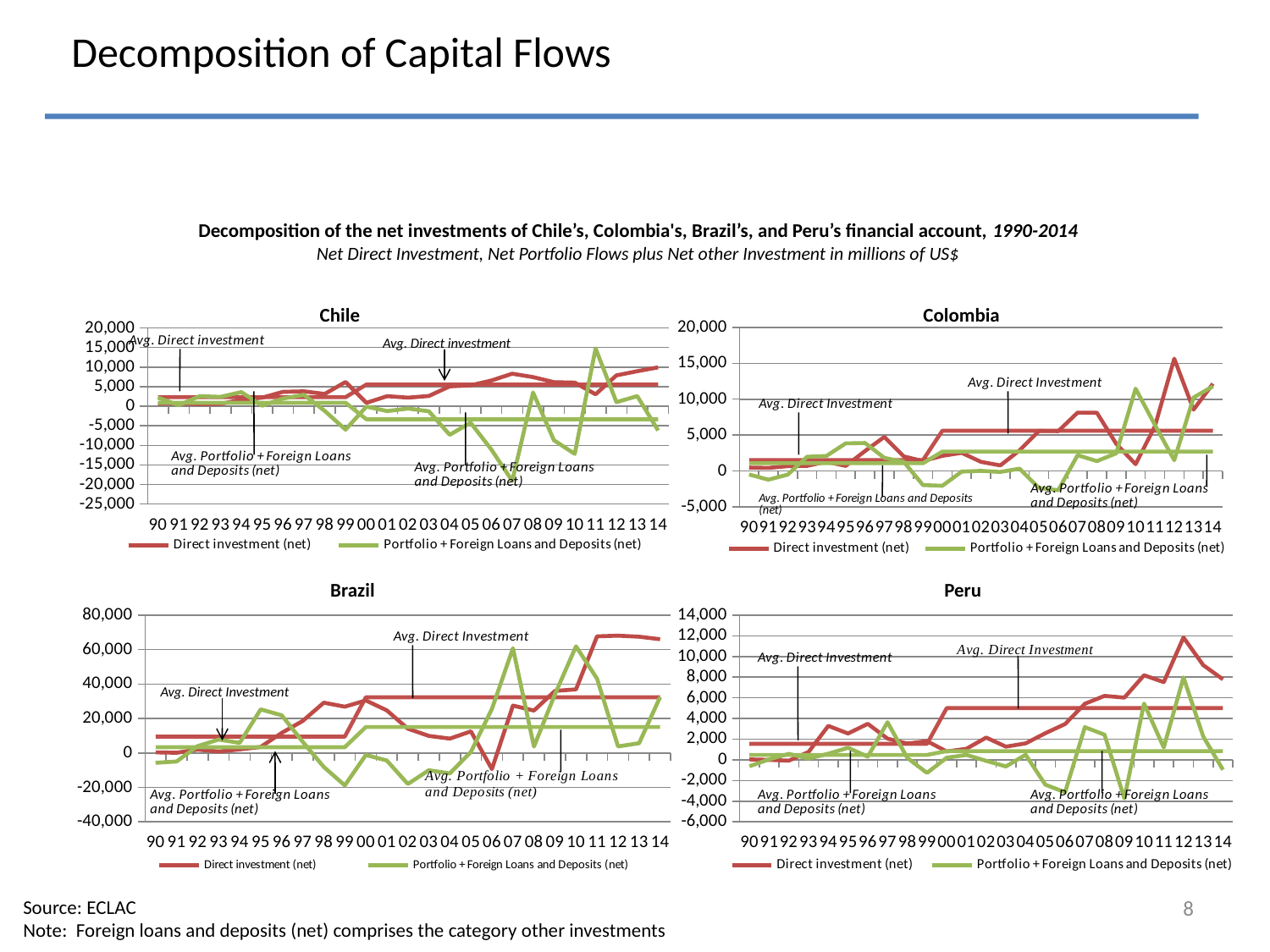

Decomposition of Capital Flows

Decomposition of the net investments of Chile’s, Colombia's, Brazil’s, and Peru’s financial account, 1990-2014
Net Direct Investment, Net Portfolio Flows plus Net other Investment in millions of US$

Chile

### Chart

| Category | avg Direct Investment | Direct investment (net) | Portfolio + Foreign Loans and Deposits (net) | avg Portfolio + Foreign Loans and Deposits (net) |
|---|---|---|---|---|
| 90 | 1528.58546 | 484.0 | -486.0 | 1080.1094500000002 |
| 91 | 1528.58546 | 432.5999999999996 | -1209.9 | 1080.1094500000002 |
| 92 | 1528.58546 | 678.7 | -495.70000000000005 | 1080.1094500000002 |
| 93 | 1528.58546 | 719.1 | 1982.3000000000002 | 1080.1094500000002 |
| 94 | 1528.58546 | 1297.538 | 2095.0856 | 1080.1094500000002 |
| 95 | 1528.58546 | 712.1678999999995 | 3847.484 | 1080.1094500000002 |
| 96 | 1528.58546 | 2783.749299999997 | 3899.6965 | 1080.1094500000002 |
| 97 | 1528.58546 | 4752.800300000002 | 1834.6967 | 1080.1094500000002 |
| 98 | 1528.58546 | 2032.828 | 1281.0647 | 1080.1094500000002 |
| 99 | 1528.58546 | 1392.3710999999998 | -1947.6329999999998 | 1080.1094500000002 |
| 00 | 5618.4158 | 2111.1134 | -2052.4687000000004 | 2705.364139999999 |
| 01 | 5618.4158 | 2525.823200000001 | -79.14780000000005 | 2705.364139999999 |
| 02 | 5618.4158 | 1276.9307000000001 | 27.047300000000178 | 2705.364139999999 |
| 03 | 5618.4158 | 782.8063000000001 | -126.07780000000001 | 2705.364139999999 |
| 04 | 5618.4158 | 2873.186799999997 | 332.1164000000001 | 2705.364139999999 |
| 05 | 5618.4158 | 5590.0359 | -2354.6744 | 2705.364139999999 |
| 06 | 5618.4158 | 5557.698600000002 | -2667.322 | 2705.364139999999 |
| 07 | 5618.4158 | 8135.9916 | 2210.6207999999997 | 2705.364139999999 |
| 08 | 5618.4158 | 8110.367700000002 | 1381.8241999999998 | 2705.364139999999 |
| 09 | 5618.4158 | 3789.3028000000004 | 2466.1640999999963 | 2705.364139999999 |
| 10 | 5618.4158 | 947.2799999999997 | 11469.789999999988 | 2705.364139999999 |
| 11 | 5618.4158 | 6227.9400000000005 | 6435.520000000001 | 2705.364139999999 |
| 12 | 5618.4158 | 15645.570000000002 | 1508.369999999999 | 2705.364139999999 |
| 13 | 5618.4158 | 8547.29 | 10234.51 | 2705.364139999999 |
| 14 | 5618.4158 | 12154.900000000001 | 11794.189999999988 | 2705.364139999999 |
Colombia

### Chart

| Category | avg Direct Investment | Direct investment (net) | Portfolio + Foreign Loans and Deposits (net) | avg Portfolio + Foreign Loans and Deposits (net) |
|---|---|---|---|---|
| 90 | 2320.32 | 653.7 | 2203.330000000002 | 899.7859800000007 |
| 91 | 2320.32 | 697.4000000000001 | 267.46000000000015 | 899.7859800000007 |
| 92 | 2320.32 | 538.3 | 2594.7 | 899.7859800000007 |
| 93 | 2320.32 | 600.0999999999999 | 2394.75 | 899.7859800000007 |
| 94 | 2320.32 | 1671.3999999999999 | 3621.2000000000007 | 899.7859800000007 |
| 95 | 2320.32 | 2205.0 | 151.60000000000002 | 899.7859800000007 |
| 96 | 2320.32 | 3681.1638000000003 | 1975.9141 | 899.7859800000007 |
| 97 | 2320.32 | 3808.7072 | 2932.9928999999997 | 899.7859800000007 |
| 98 | 2320.32 | 3144.3367 | -1178.1366 | 899.7859800000007 |
| 99 | 2320.32 | 6203.0923 | -5965.9506 | 899.7859800000007 |
| 00 | 5544.969513333333 | 873.3614999999985 | -85.95160000000013 | -3327.4786 |
| 01 | 5544.969513333333 | 2590.0470000000005 | -1228.206800000001 | -3327.4786 |
| 02 | 5544.969513333333 | 2206.7696999999966 | -572.4699999999995 | -3327.4786 |
| 03 | 5544.969513333333 | 2624.5482999999963 | -1280.7004999999997 | -3327.4786 |
| 04 | 5544.969513333333 | 5096.4472 | -7289.8099 | -3327.4786 |
| 05 | 5544.969513333333 | 5346.3838000000005 | -4191.728700000001 | -3327.4786 |
| 06 | 5544.969513333333 | 6585.7425 | -11074.9 | -3327.4786 |
| 07 | 5544.969513333333 | 8326.16699999998 | -19099.33989999999 | -3327.4786 |
| 08 | 5544.969513333333 | 7452.8274 | 3515.997900000001 | -3327.4786 |
| 09 | 5544.969513333333 | 6158.7949 | -8689.2792 | -3327.4786 |
| 10 | 5544.969513333333 | 6048.852800000002 | -12179.619200000006 | -3327.4786 |
| 11 | 5544.969513333333 | 3057.099000000002 | 14770.82889999999 | -3327.4786 |
| 12 | 5544.969513333333 | 7901.6803 | 1052.736600000001 | -3327.4786 |
| 13 | 5544.969513333333 | 8955.646099999989 | 2607.315300000003 | -3327.4786 |
| 14 | 5544.969513333333 | 9950.175200000001 | -6167.0519 | -3327.4786 |
Avg. Direct investment

Brazil
Peru

### Chart

| Category | avg Direct Investment | Direct investment (net) | Portfolio + Foreign Loans and Deposits (net) | avg Portfolio + Foreign Loans and Deposits (net) |
|---|---|---|---|---|
| 90 | 9500.1 | 324.0 | -5738.813 | 3354.1722299999988 |
| 91 | 9500.1 | 89.0 | -4980.9839999999995 | 3354.1722299999988 |
| 92 | 9500.1 | 1924.0 | 3955.2839999999997 | 3354.1722299999988 |
| 93 | 9500.1 | 801.0 | 7792.367 | 3354.1722299999988 |
| 94 | 9500.1 | 2035.0 | 5866.286 | 3354.1722299999988 |
| 95 | 9500.1 | 3475.0 | 25318.5789 | 3354.1722299999988 |
| 96 | 9500.1 | 11667.0 | 21863.559699999976 | 3354.1722299999988 |
| 97 | 9500.1 | 18608.0 | 6455.678000000001 | 3354.1722299999988 |
| 98 | 9500.1 | 29192.0 | -8142.296300000002 | 3354.1722299999988 |
| 99 | 9500.1 | 26886.0 | -18847.938 | 3354.1722299999988 |
| 00 | 32340.15564666665 | 30497.60999999997 | -1202.6816 | 15076.821639999986 |
| 01 | 32340.15564666665 | 24714.939299999976 | -4383.5081 | 15076.821639999986 |
| 02 | 32340.15564666665 | 14108.096099999988 | -18016.9999 | 15076.821639999986 |
| 03 | 32340.15564666665 | 9894.224600000007 | -10050.780000000002 | 15076.821639999986 |
| 04 | 32340.15564666665 | 8338.896399999981 | -11870.92159999999 | 15076.821639999986 |
| 05 | 32340.15564666665 | 12549.590700000002 | 594.5135999999993 | 15076.821639999986 |
| 06 | 32340.15564666665 | -9380.2831 | 25532.3677 | 15076.821639999986 |
| 07 | 32340.15564666665 | 27518.241299999998 | 60811.494399999996 | 15076.821639999986 |
| 08 | 32340.15564666665 | 24601.090300000003 | 3700.878300000001 | 15076.821639999986 |
| 09 | 32340.15564666665 | 36032.8058 | 34139.2665 | 15076.821639999986 |
| 10 | 32340.15564666665 | 36918.9236 | 61874.31030000001 | 15076.821639999986 |
| 11 | 32340.15564666665 | 67689.14120000001 | 43118.670600000005 | 15076.821639999986 |
| 12 | 32340.15564666665 | 68093.25379999999 | 3793.2250999999997 | 15076.821639999986 |
| 13 | 32340.15564666665 | 67490.98379999997 | 5668.3687 | 15076.821639999986 |
| 14 | 32340.15564666665 | 66034.8209 | 32444.120600000002 | 15076.821639999986 |

### Chart

| Category | avg Direct Investment | Direct investment (net) | Portfolio + Foreign Loans and Deposits (net) | avg Portfolio + Foreign Loans and Deposits (net) |
|---|---|---|---|---|
| 90 | 1549.00973 | 41.0 | -624.0 | 475.06634999999955 |
| 91 | 1549.00973 | -7.0 | 45.0 | 475.06634999999955 |
| 92 | 1549.00973 | -79.0 | 577.0 | 475.06634999999955 |
| 93 | 1549.00973 | 760.5890000000005 | 117.37639999999998 | 475.06634999999955 |
| 94 | 1549.00973 | 3289.19 | 592.8860999999995 | 475.06634999999955 |
| 95 | 1549.00973 | 2548.98 | 1168.911 | 475.06634999999955 |
| 96 | 1549.00973 | 3488.1600000000003 | 308.399 | 475.06634999999955 |
| 97 | 1549.00973 | 2054.2599999999998 | 3641.7830000000004 | 475.06634999999955 |
| 98 | 1549.00973 | 1581.9083 | 190.77599999999995 | 475.06634999999955 |
| 99 | 1549.00973 | 1812.01 | -1267.468 | 475.06634999999955 |
| 00 | 5005.597260000001 | 809.697 | 205.63000000000005 | 844.6946133333331 |
| 01 | 5005.597260000001 | 1069.86 | 474.151 | 844.6946133333331 |
| 02 | 5005.597260000001 | 2155.84 | -100.9144000000002 | 844.6946133333331 |
| 03 | 5005.597260000001 | 1275.01 | -638.9958000000001 | 844.6946133333331 |
| 04 | 5005.597260000001 | 1599.04 | 492.09000000000003 | 844.6946133333331 |
| 05 | 5005.597260000001 | 2578.72 | -2405.6182000000003 | 844.6946133333331 |
| 06 | 5005.597260000001 | 3466.53 | -3135.4085000000005 | 844.6946133333331 |
| 07 | 5005.597260000001 | 5425.3831 | 3164.632 | 844.6946133333331 |
| 08 | 5005.597260000001 | 6187.850399999999 | 2435.9087 | 844.6946133333331 |
| 09 | 5005.597260000001 | 6019.939899999999 | -3732.973600000001 | 844.6946133333331 |
| 10 | 5005.597260000001 | 8188.742200000002 | 5449.611400000003 | 844.6946133333331 |
| 11 | 5005.597260000001 | 7517.744699999999 | 1198.0676 | 844.6946133333331 |
| 12 | 5005.597260000001 | 11840.065299999987 | 7971.7702 | 844.6946133333331 |
| 13 | 5005.597260000001 | 9160.949199999988 | 2252.9892 | 844.6946133333331 |
| 14 | 5005.597260000001 | 7788.5871 | -960.5204000000006 | 844.6946133333331 |
Avg. Direct Investment
8
Source: ECLAC
Note:  Foreign loans and deposits (net) comprises the category other investments